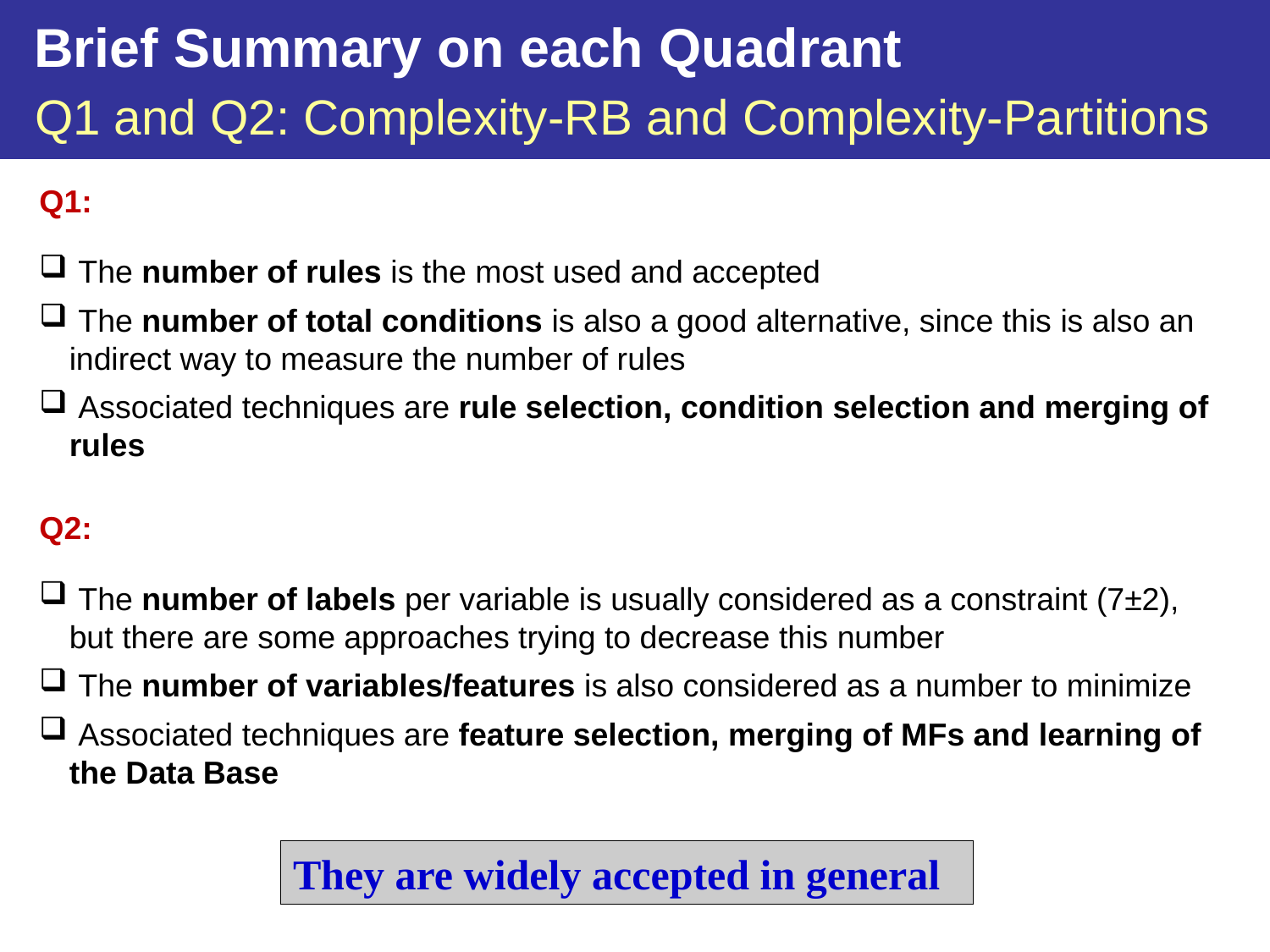

Brief Summary on each Quadrant
 Q1 and Q2: Complexity-RB and Complexity-Partitions

Q1:

 The number of rules is the most used and accepted
 The number of total conditions is also a good alternative, since this is also an indirect way to measure the number of rules
 Associated techniques are rule selection, condition selection and merging of rules

Q2:

 The number of labels per variable is usually considered as a constraint (7±2), but there are some approaches trying to decrease this number
 The number of variables/features is also considered as a number to minimize
 Associated techniques are feature selection, merging of MFs and learning of the Data Base

They are widely accepted in general